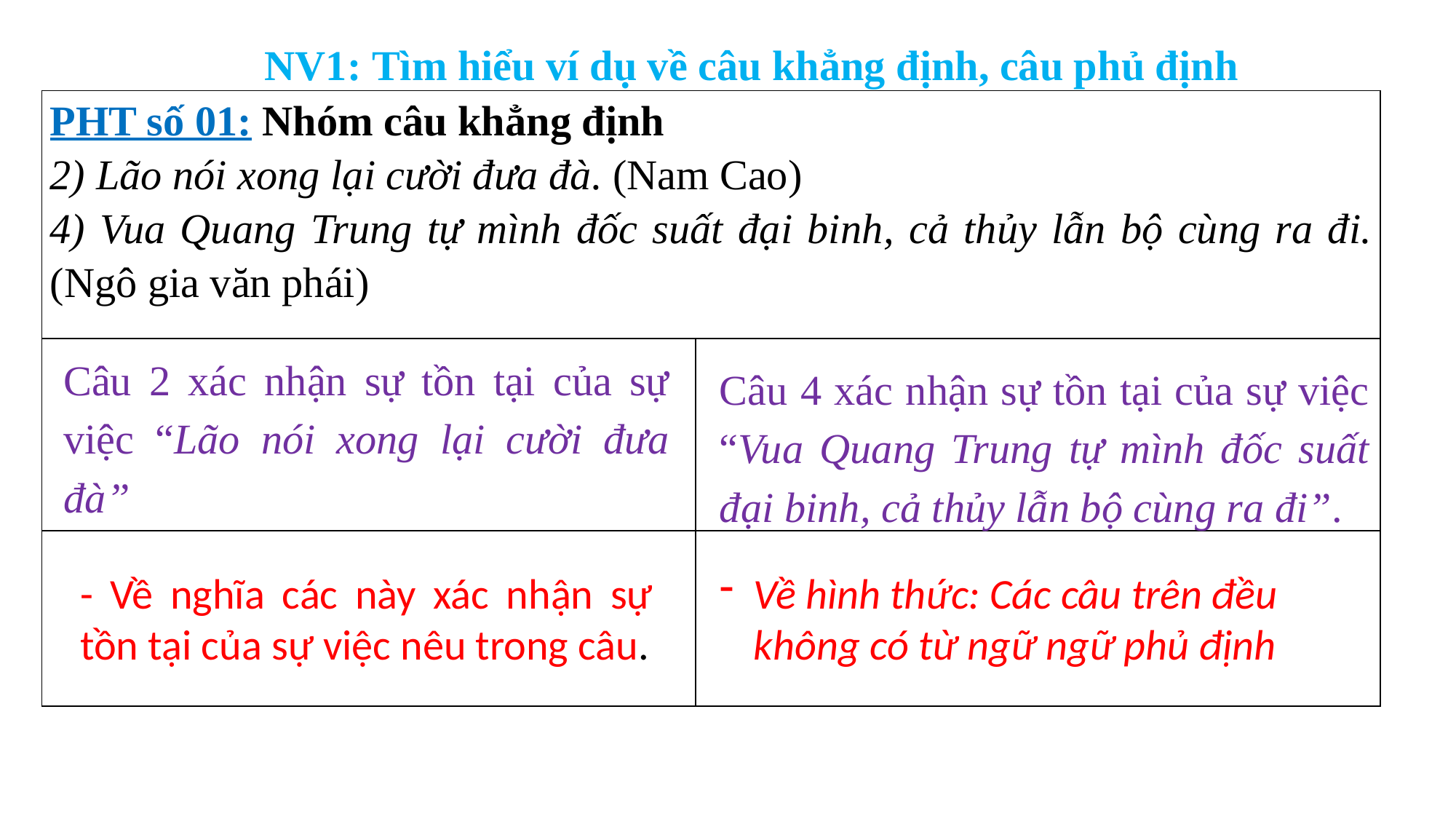

NV1: Tìm hiểu ví dụ về câu khẳng định, câu phủ định
| PHT số 01: Nhóm câu khẳng định 2) Lão nói xong lại cười đưa đà. (Nam Cao) 4) Vua Quang Trung tự mình đốc suất đại binh, cả thủy lẫn bộ cùng ra đi. (Ngô gia văn phái) |  |
| --- | --- |
|  |  |
|  |  |
Câu 2 xác nhận sự tồn tại của sự việc “Lão nói xong lại cười đưa đà”

Câu 4 xác nhận sự tồn tại của sự việc “Vua Quang Trung tự mình đốc suất đại binh, cả thủy lẫn bộ cùng ra đi”.
- Về nghĩa các này xác nhận sự tồn tại của sự việc nêu trong câu.
Về hình thức: Các câu trên đều không có từ ngữ ngữ phủ định